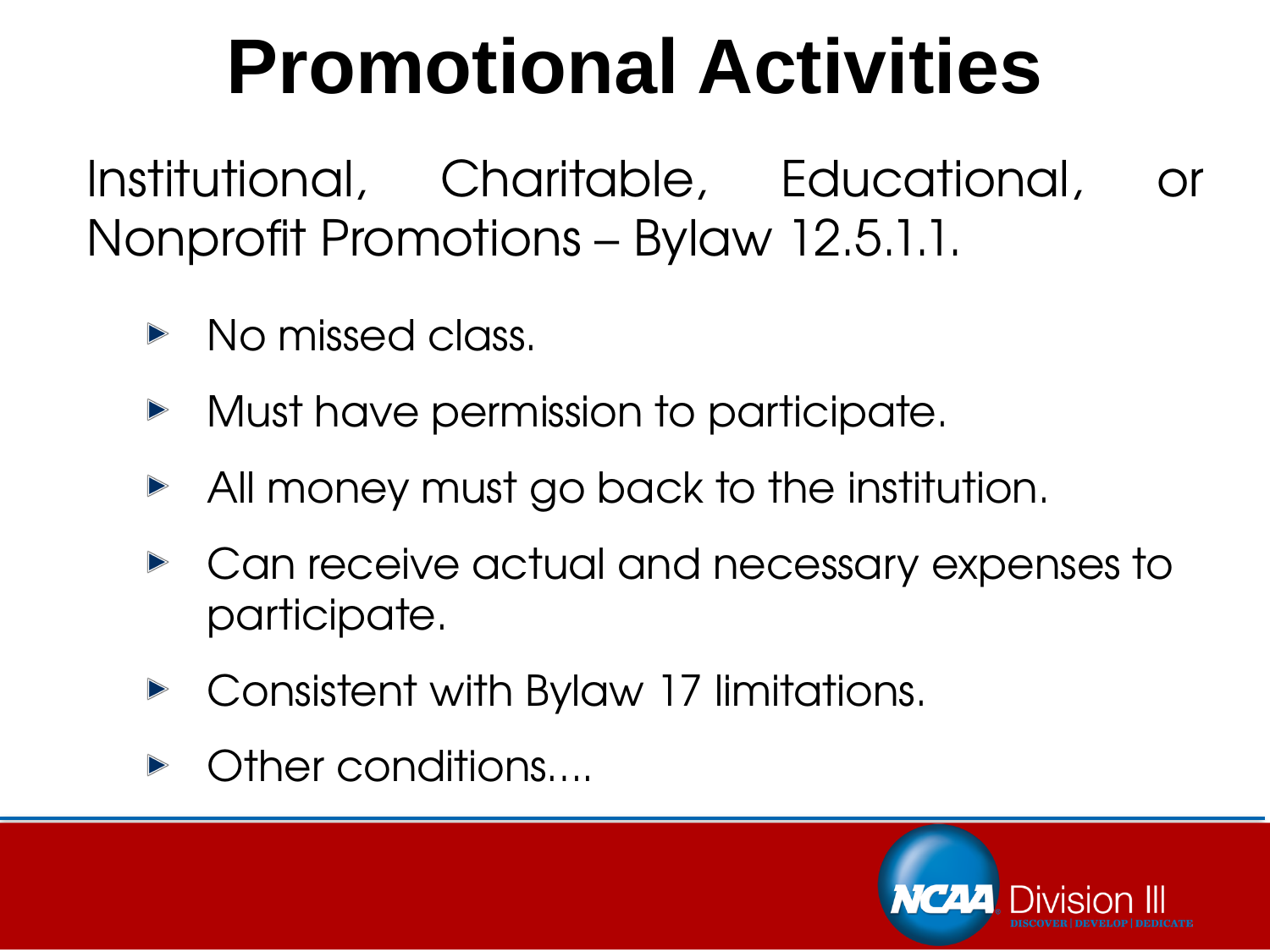

# Promotional Activities
Institutional, Charitable, Educational, or Nonprofit Promotions – Bylaw 12.5.1.1.

No missed class.

Must have permission to participate.

All money must go back to the institution.

Can receive actual and necessary expenses to participate.

Consistent with Bylaw 17 limitations.

Other conditions….